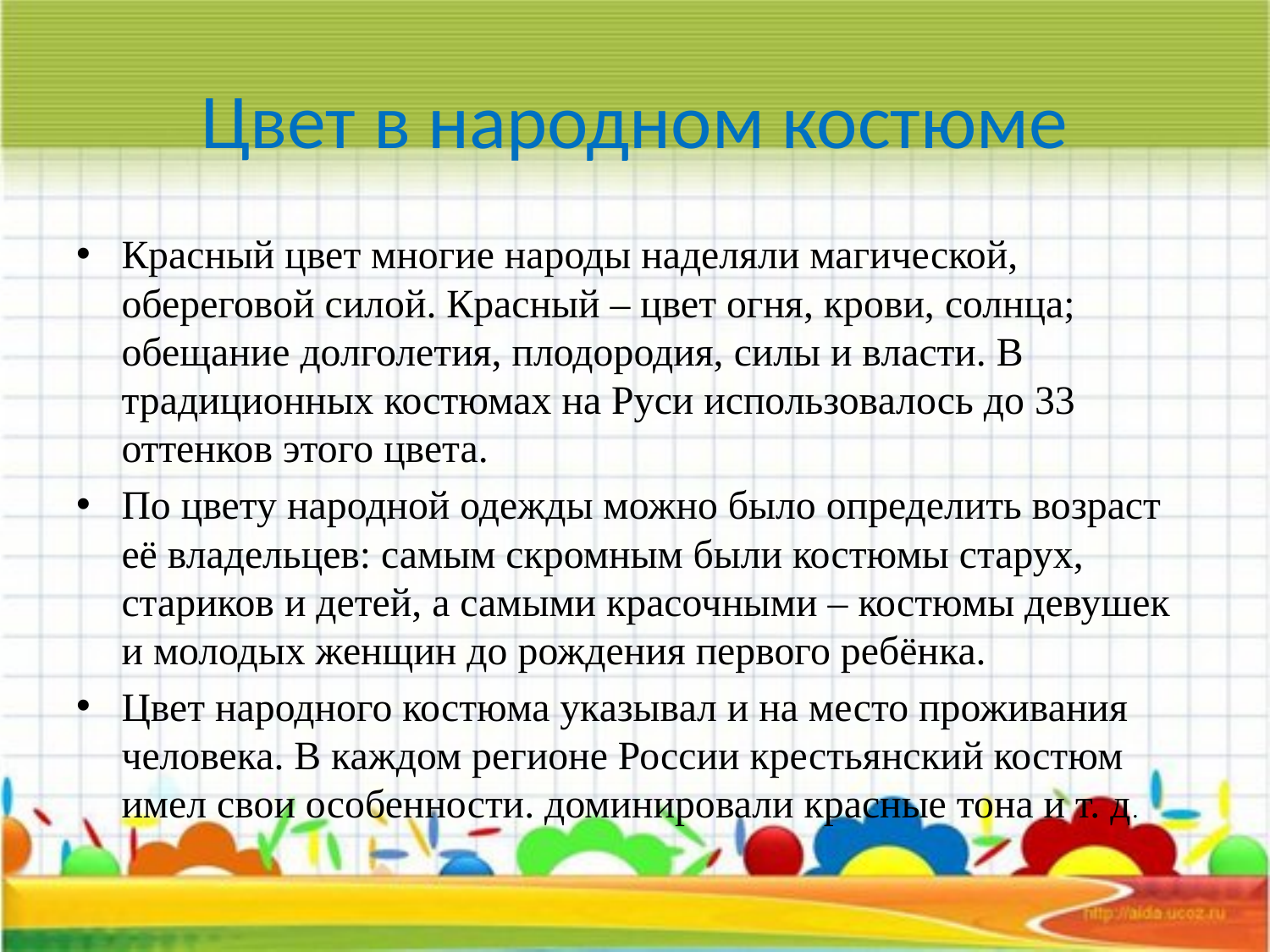

# Цвет в народном костюме
Красный цвет многие народы наделяли магической, обереговой силой. Красный – цвет огня, крови, солнца; обещание долголетия, плодородия, силы и власти. В традиционных костюмах на Руси использовалось до 33 оттенков этого цвета.
По цвету народной одежды можно было определить возраст её владельцев: самым скромным были костюмы старух, стариков и детей, а самыми красочными – костюмы девушек и молодых женщин до рождения первого ребёнка.
Цвет народного костюма указывал и на место проживания человека. В каждом регионе России крестьянский костюм имел свои особенности. доминировали красные тона и т. д.